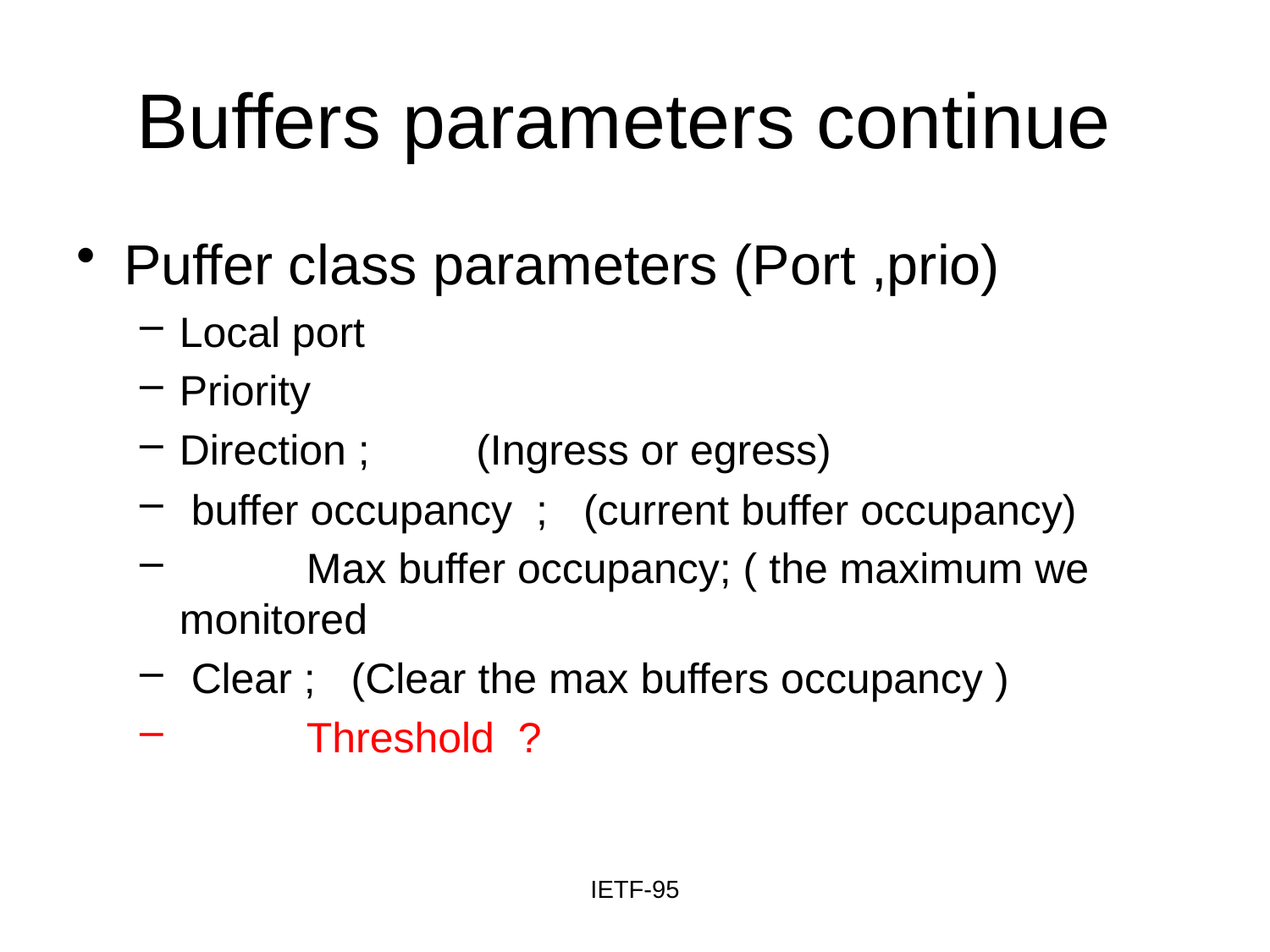

# Buffers parameters continue
Puffer class parameters (Port ,prio)
Local port
Priority
Direction ;         (Ingress or egress)
 buffer occupancy  ;   (current buffer occupancy)
	Max buffer occupancy; ( the maximum we monitored
 Clear ;   (Clear the max buffers occupancy )
	Threshold  ?

IETF-95